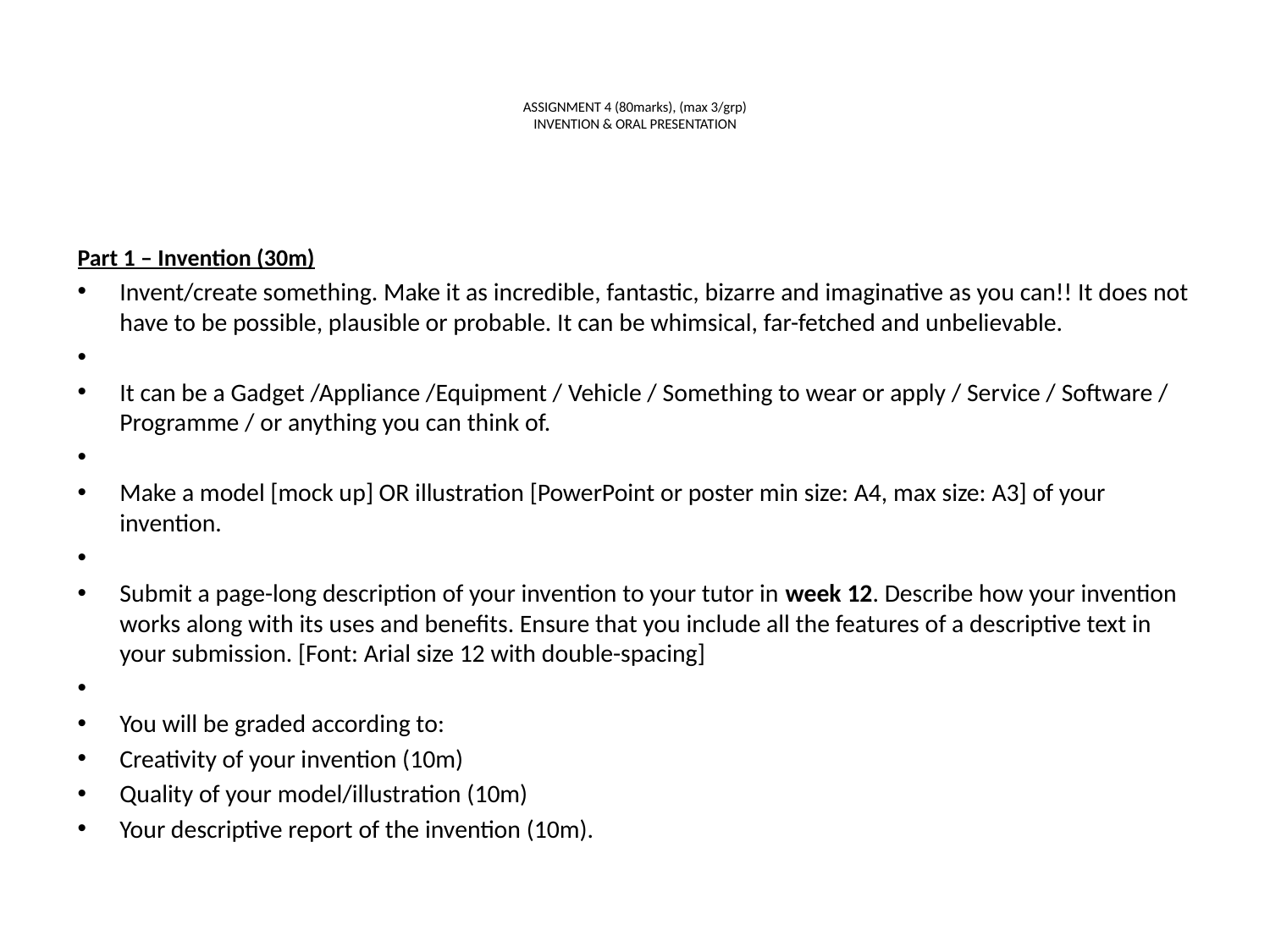

# ASSIGNMENT 4 (80marks), (max 3/grp) INVENTION & ORAL PRESENTATION
Part 1 – Invention (30m)
Invent/create something. Make it as incredible, fantastic, bizarre and imaginative as you can!! It does not have to be possible, plausible or probable. It can be whimsical, far-fetched and unbelievable.

It can be a Gadget /Appliance /Equipment / Vehicle / Something to wear or apply / Service / Software / Programme / or anything you can think of.

Make a model [mock up] OR illustration [PowerPoint or poster min size: A4, max size: A3] of your invention.

Submit a page-long description of your invention to your tutor in week 12. Describe how your invention works along with its uses and benefits. Ensure that you include all the features of a descriptive text in your submission. [Font: Arial size 12 with double-spacing]

You will be graded according to:
Creativity of your invention (10m)
Quality of your model/illustration (10m)
Your descriptive report of the invention (10m).